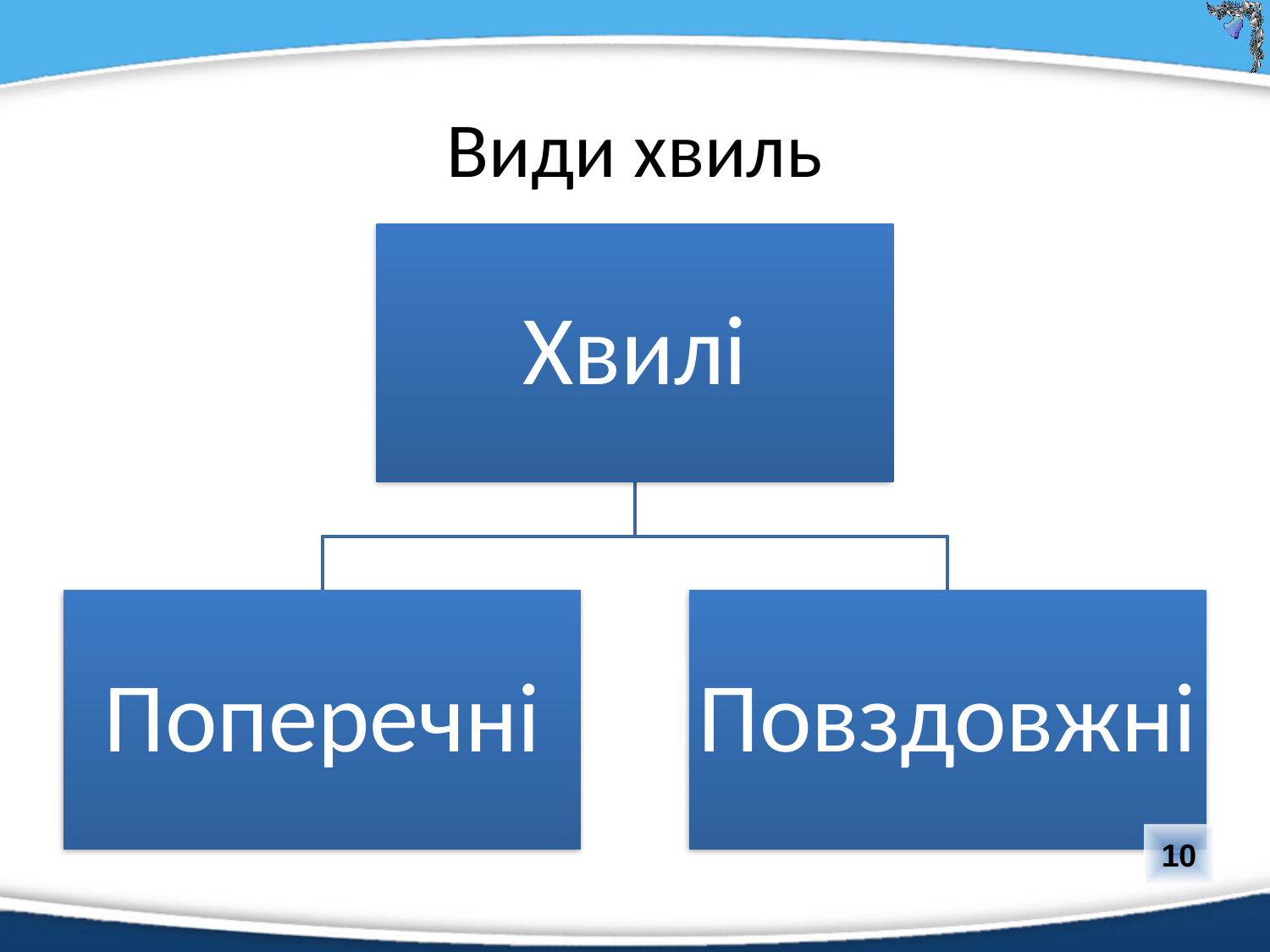

# Види хвиль
Хвилі
Поперечні
Повздовжні
10